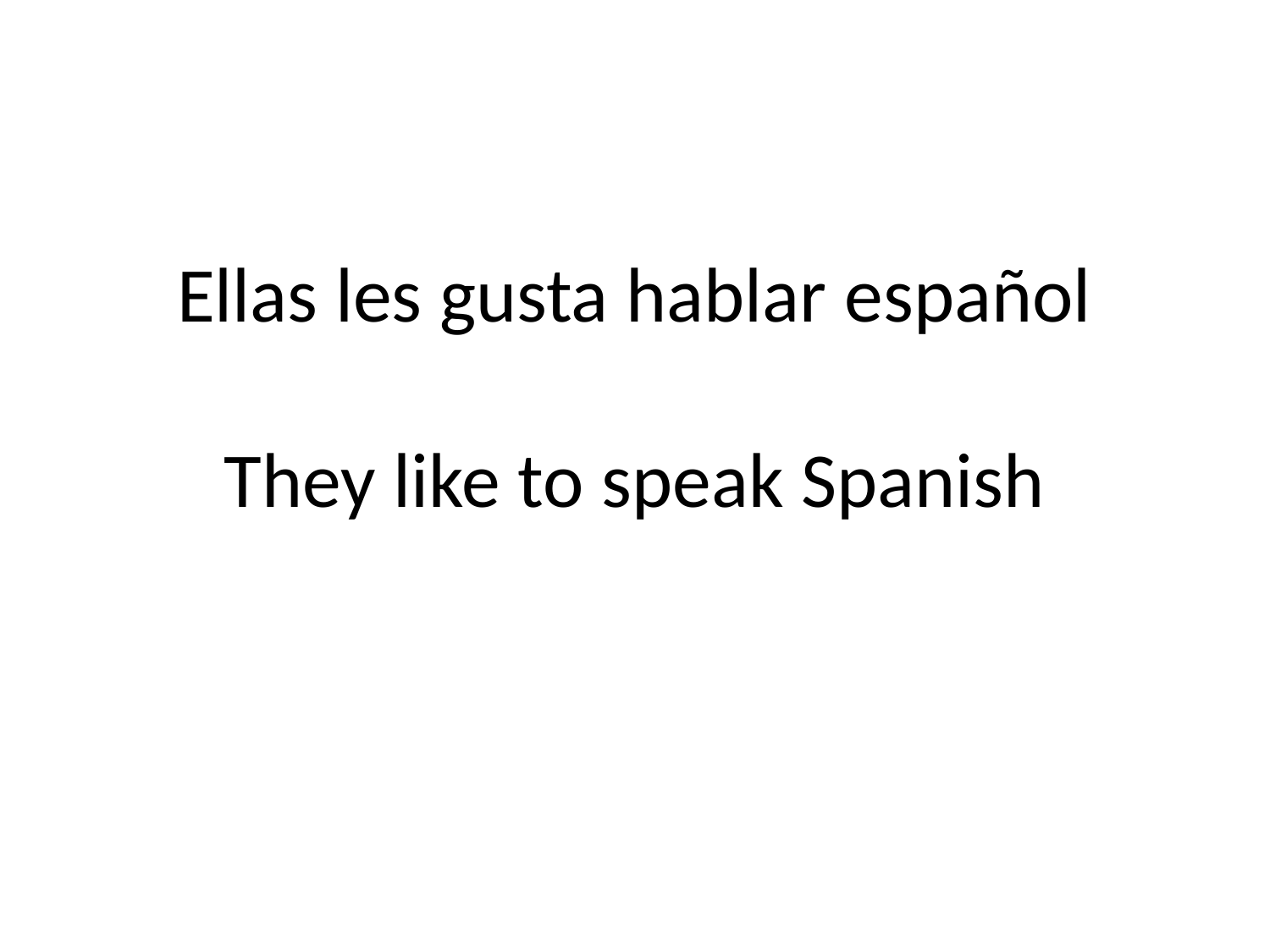

# Ellas les gusta hablar español They like to speak Spanish